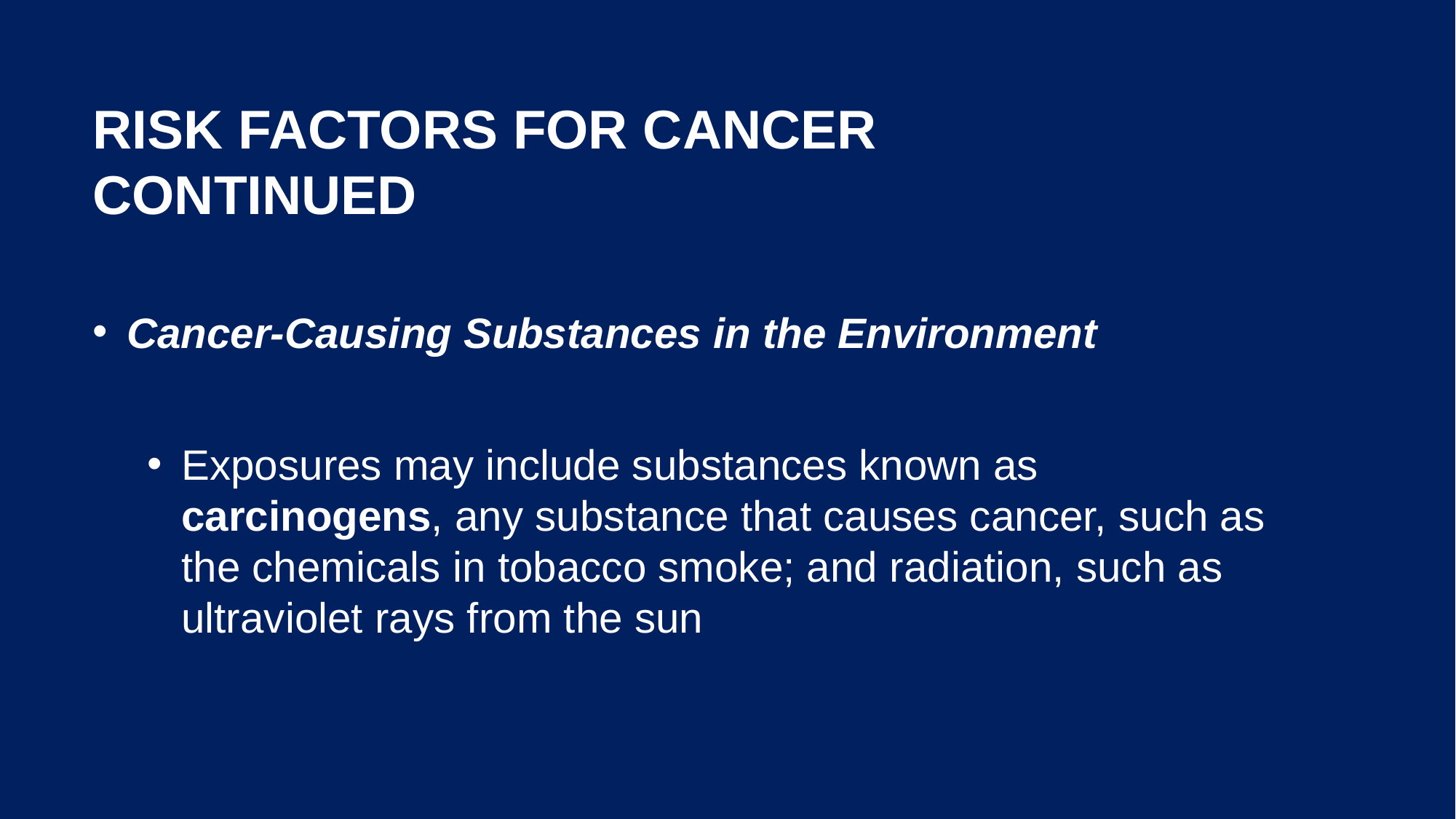

# Risk Factors for Cancer Continued
Cancer-Causing Substances in the Environment

Exposures may include substances known as carcinogens, any substance that causes cancer, such as the chemicals in tobacco smoke; and radiation, such as ultraviolet rays from the sun